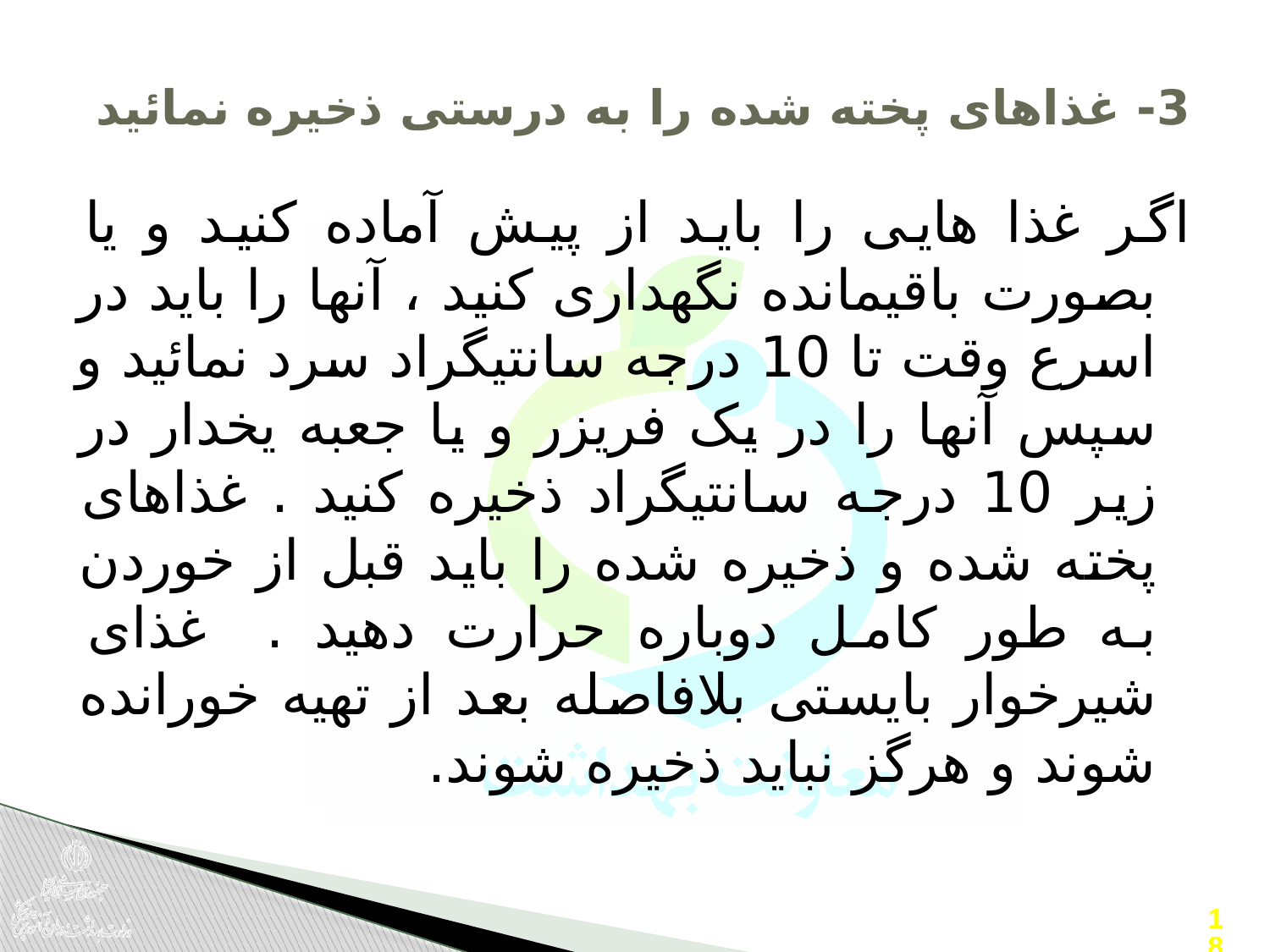

# 3- غذاهای پخته شده را به درستی ذخیره نمائید
اگر غذا هایی را باید از پیش آماده کنید و یا بصورت باقیمانده نگهداری کنید ، آنها را باید در اسرع وقت تا 10 درجه سانتیگراد سرد نمائید و سپس آنها را در یک فریزر و یا جعبه یخدار در زیر 10 درجه سانتیگراد ذخیره کنید . غذاهای پخته شده و ذخیره شده را باید قبل از خوردن به طور کامل دوباره حرارت دهید .  غذای شیرخوار بایستی بلافاصله بعد از تهیه خورانده شوند و هرگز نباید ذخیره شوند.
18